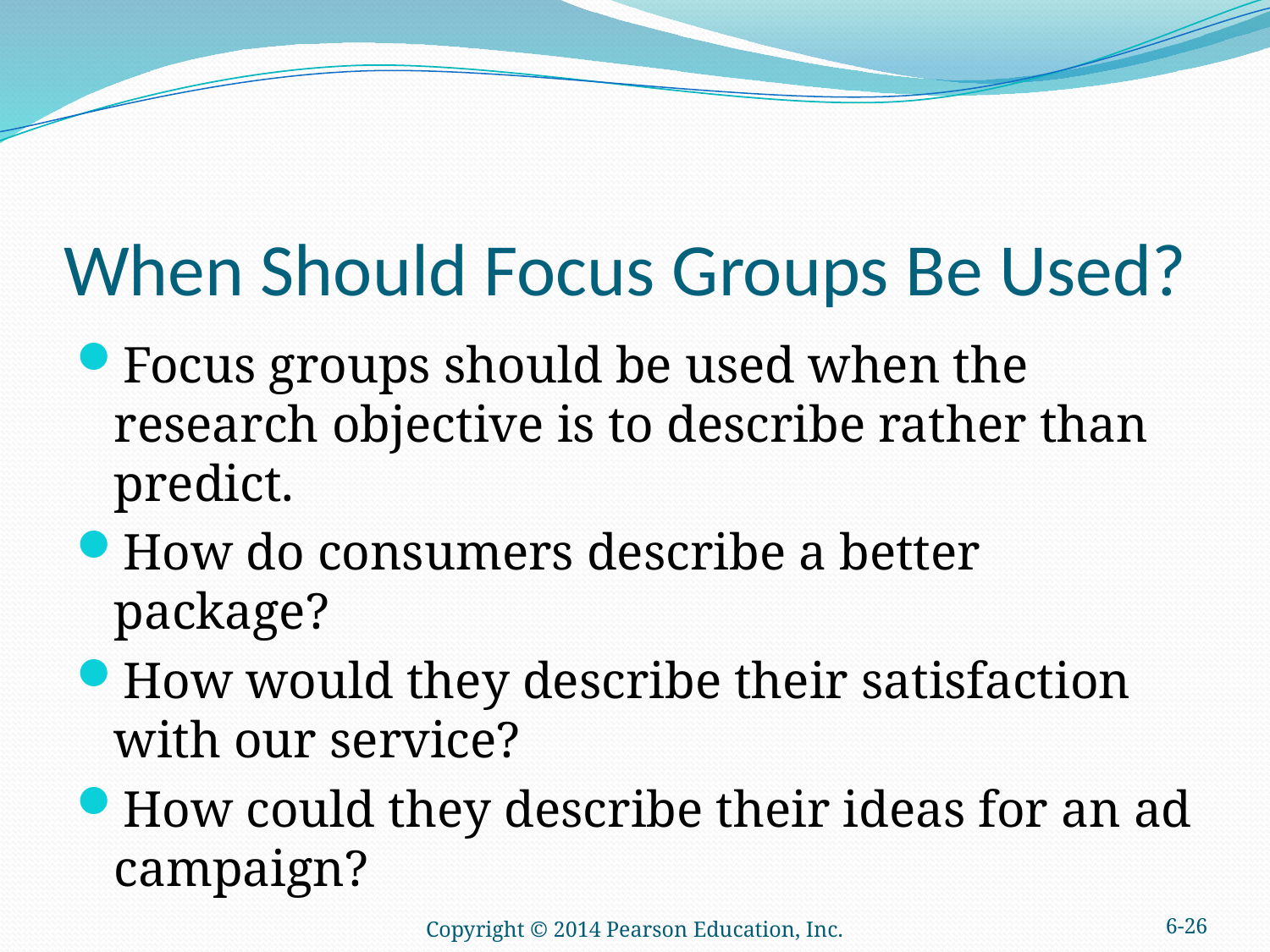

# When Should Focus Groups Be Used?
Focus groups should be used when the research objective is to describe rather than predict.
How do consumers describe a better package?
How would they describe their satisfaction with our service?
How could they describe their ideas for an ad campaign?